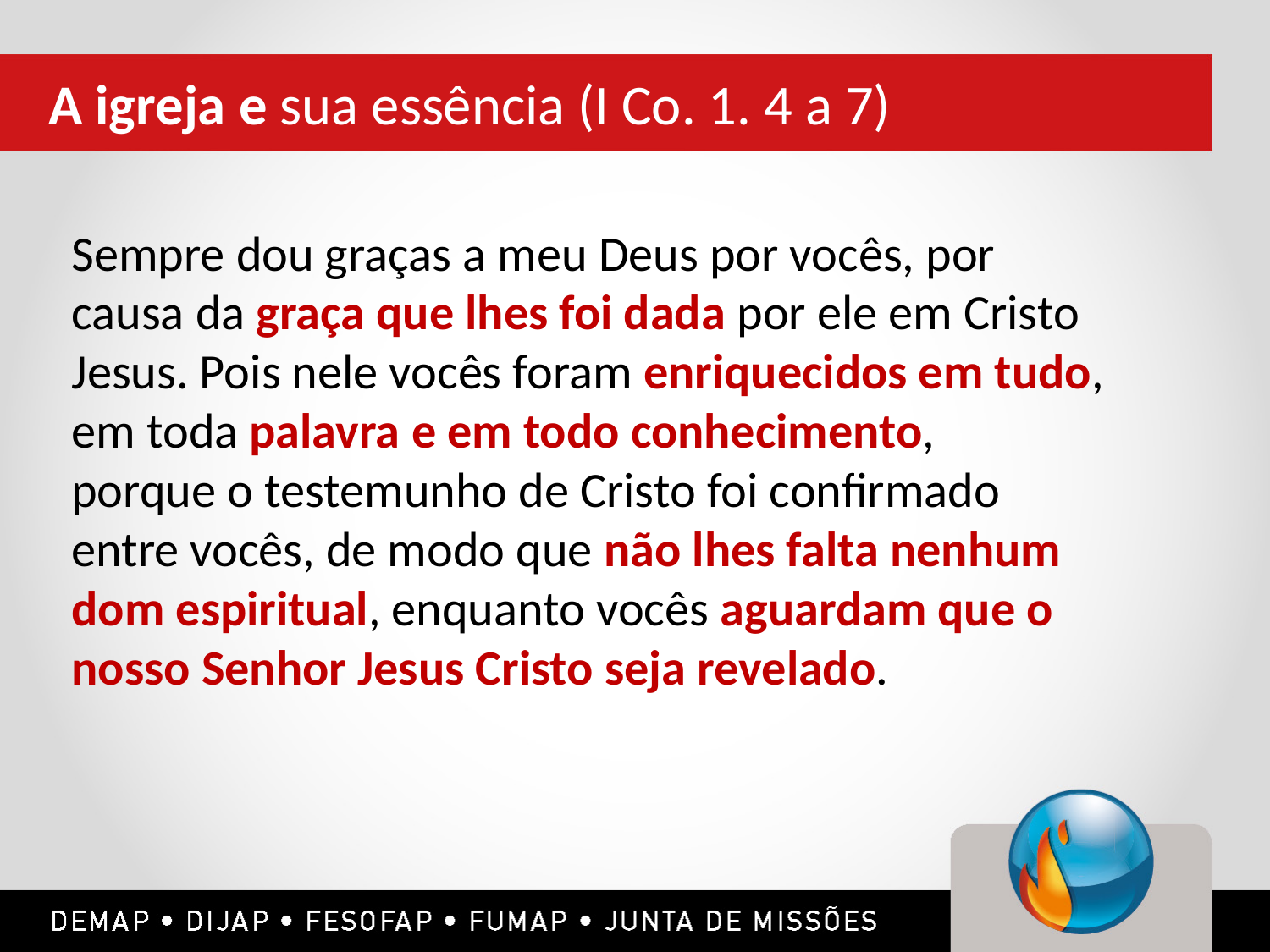

A igreja e sua essência (I Co. 1. 4 a 7)
Sempre dou graças a meu Deus por vocês, por causa da graça que lhes foi dada por ele em Cristo Jesus. Pois nele vocês foram enriquecidos em tudo, em toda palavra e em todo conhecimento,
porque o testemunho de Cristo foi confirmado entre vocês, de modo que não lhes falta nenhum dom espiritual, enquanto vocês aguardam que o nosso Senhor Jesus Cristo seja revelado.